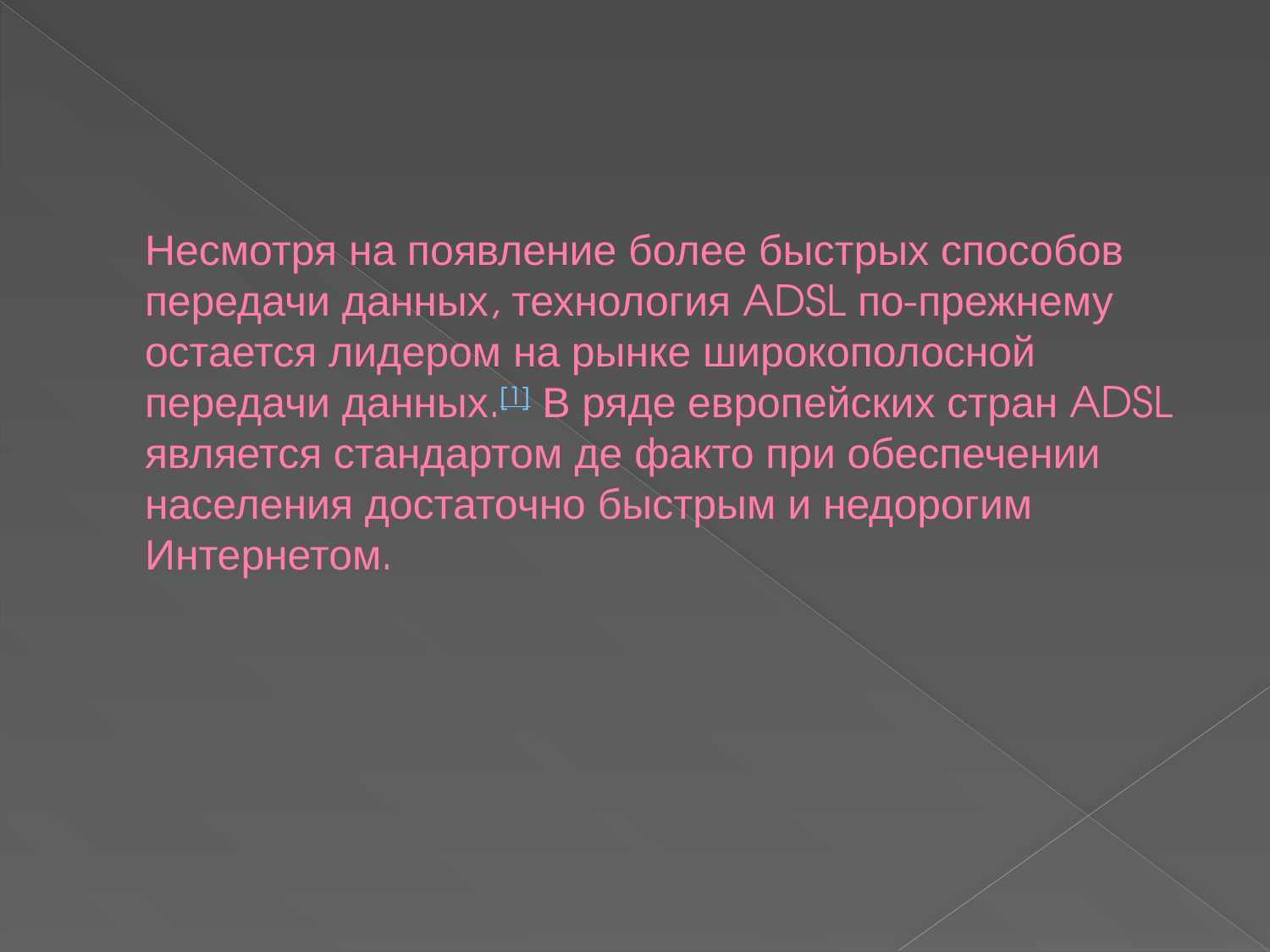

# Несмотря на появление более быстрых способов передачи данных, технология ADSL по-прежнему остается лидером на рынке широкополосной передачи данных.[1] В ряде европейских стран ADSL является стандартом де факто при обеспечении населения достаточно быстрым и недорогим Интернетом.